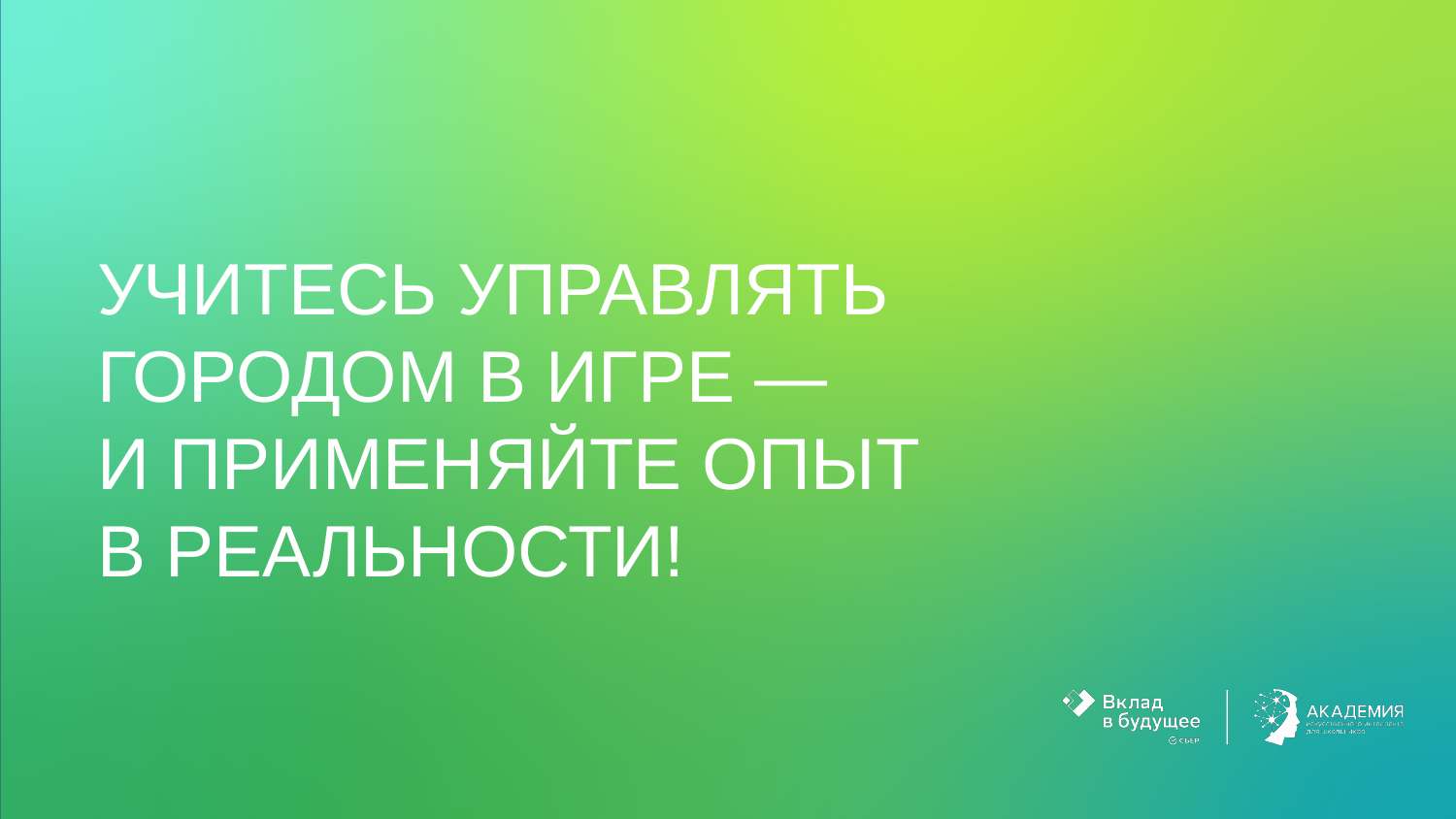

# УЧИТЕСЬ УПРАВЛЯТЬ ГОРОДОМ В ИГРЕ — И ПРИМЕНЯЙТЕ ОПЫТ В РЕАЛЬНОСТИ!